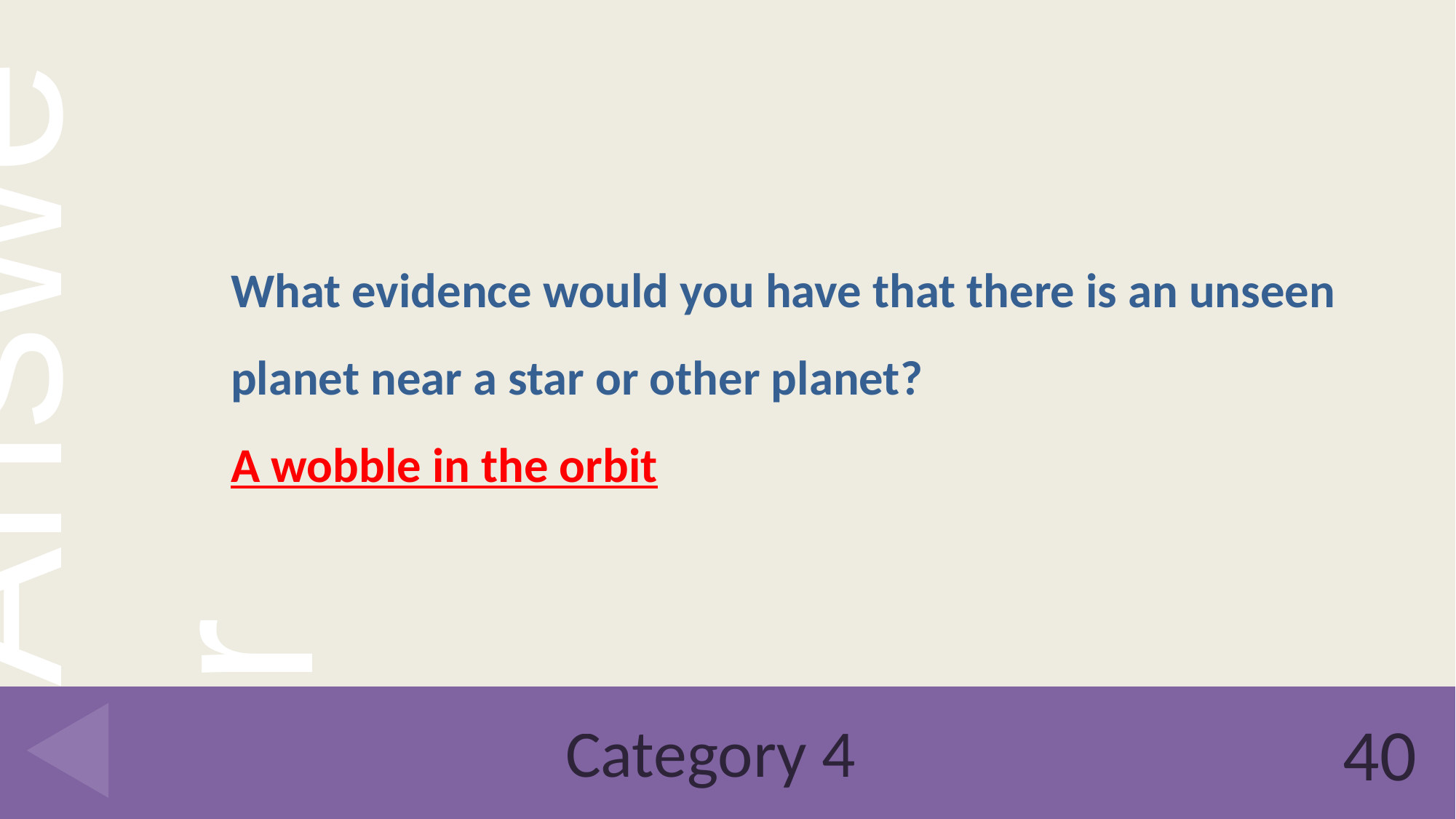

What evidence would you have that there is an unseen planet near a star or other planet?
A wobble in the orbit
# Category 4
40